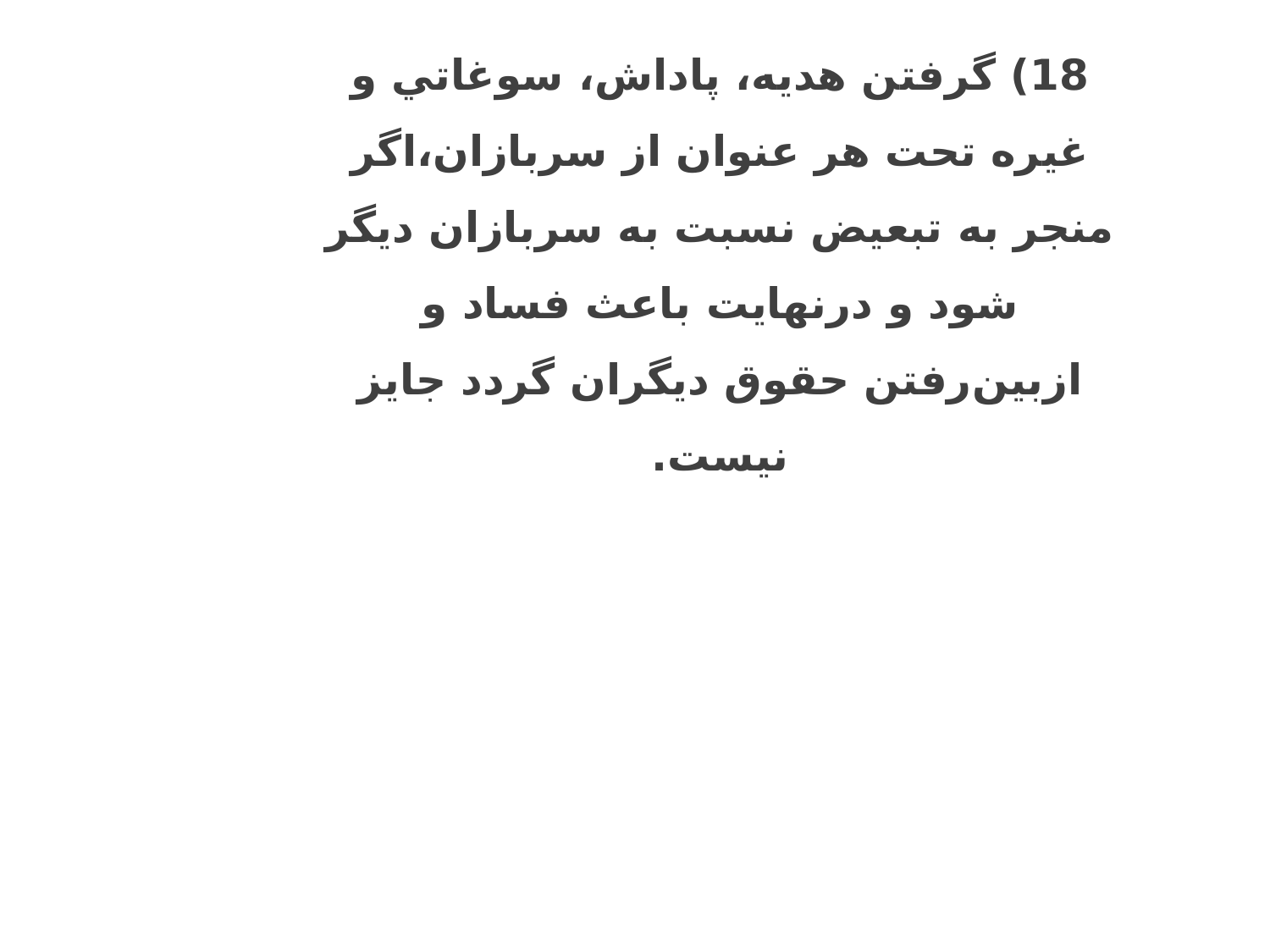

18) گرفتن هديه، پاداش، سوغاتي و غيره تحت هر عنوان از سربازان،اگر منجر به تبعيض نسبت به سربازان ديگر شود و درنهايت باعث فساد و ازبين‌رفتن حقوق ديگران گردد جايز نيست.